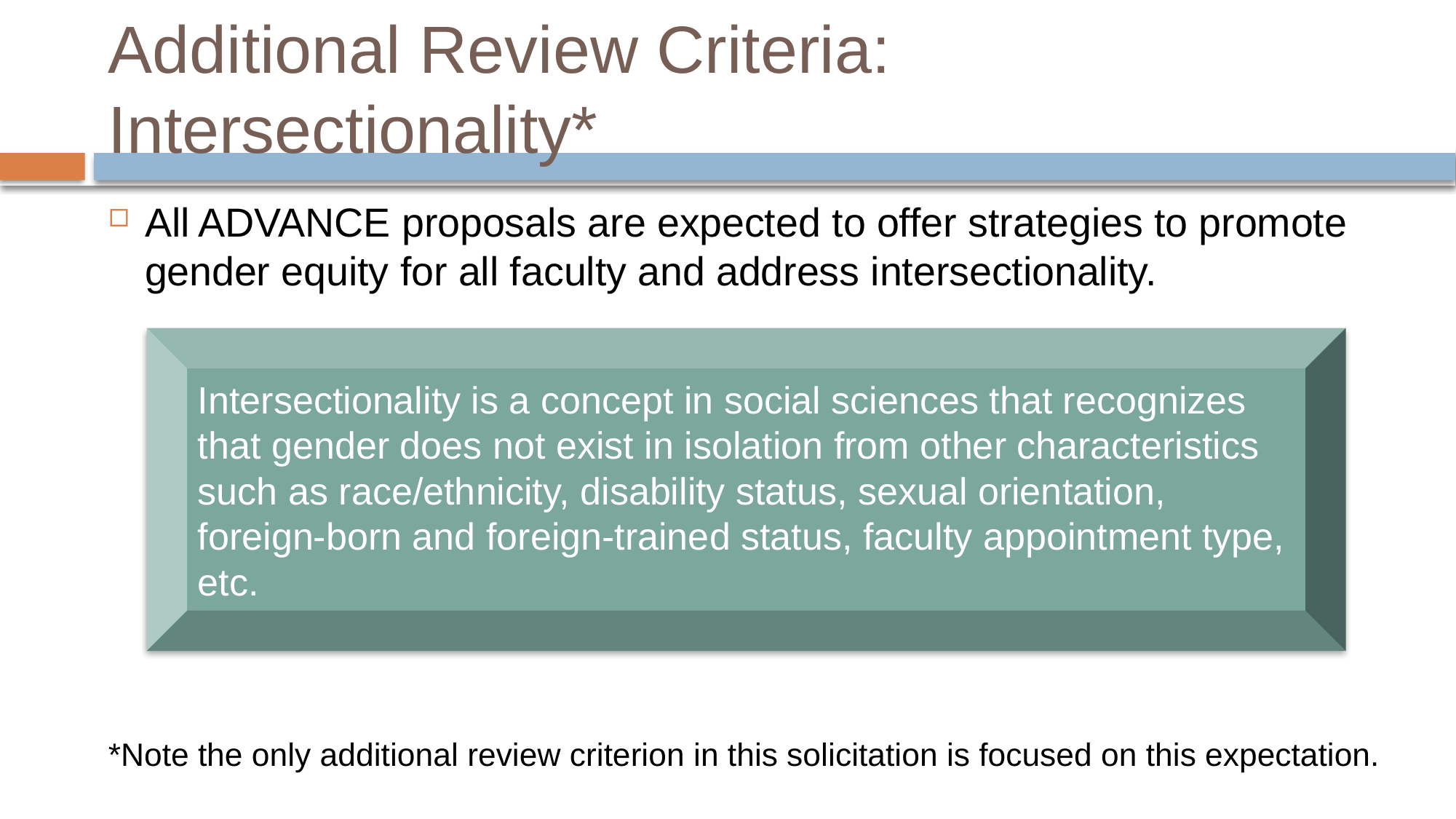

# Additional Review Criteria: Intersectionality*
All ADVANCE proposals are expected to offer strategies to promote gender equity for all faculty and address intersectionality.

*Note the only additional review criterion in this solicitation is focused on this expectation.
Intersectionality is a concept in social sciences that recognizes that gender does not exist in isolation from other characteristics such as race/ethnicity, disability status, sexual orientation, foreign-born and foreign-trained status, faculty appointment type, etc.